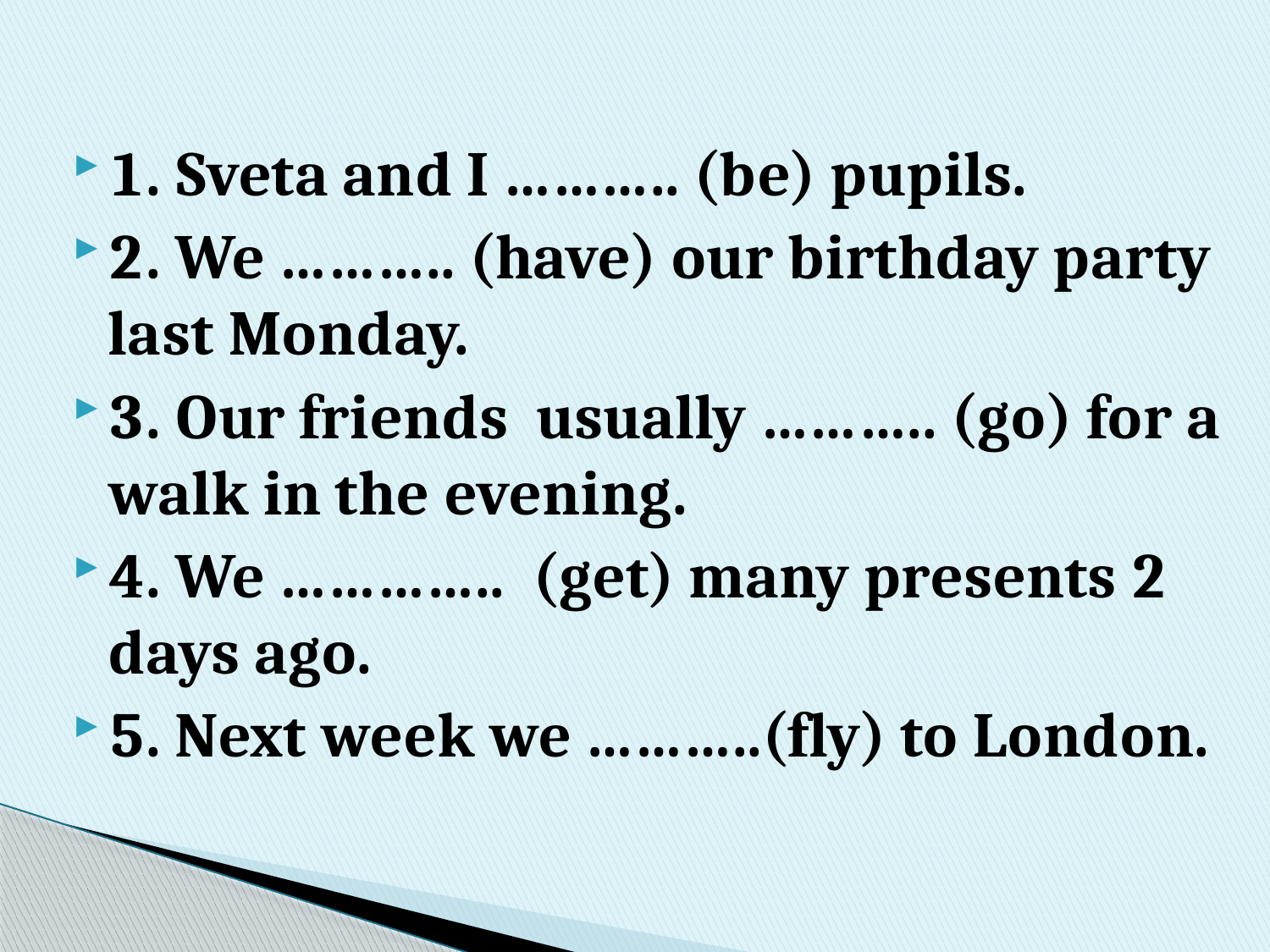

1. Sveta and I ……….. (be) pupils.
2. We ……….. (have) our birthday party last Monday.
3. Our friends  usually ……….. (go) for a walk in the evening.
4. We …………..  (get) many presents 2 days ago.
5. Next week we ………..(fly) to London.